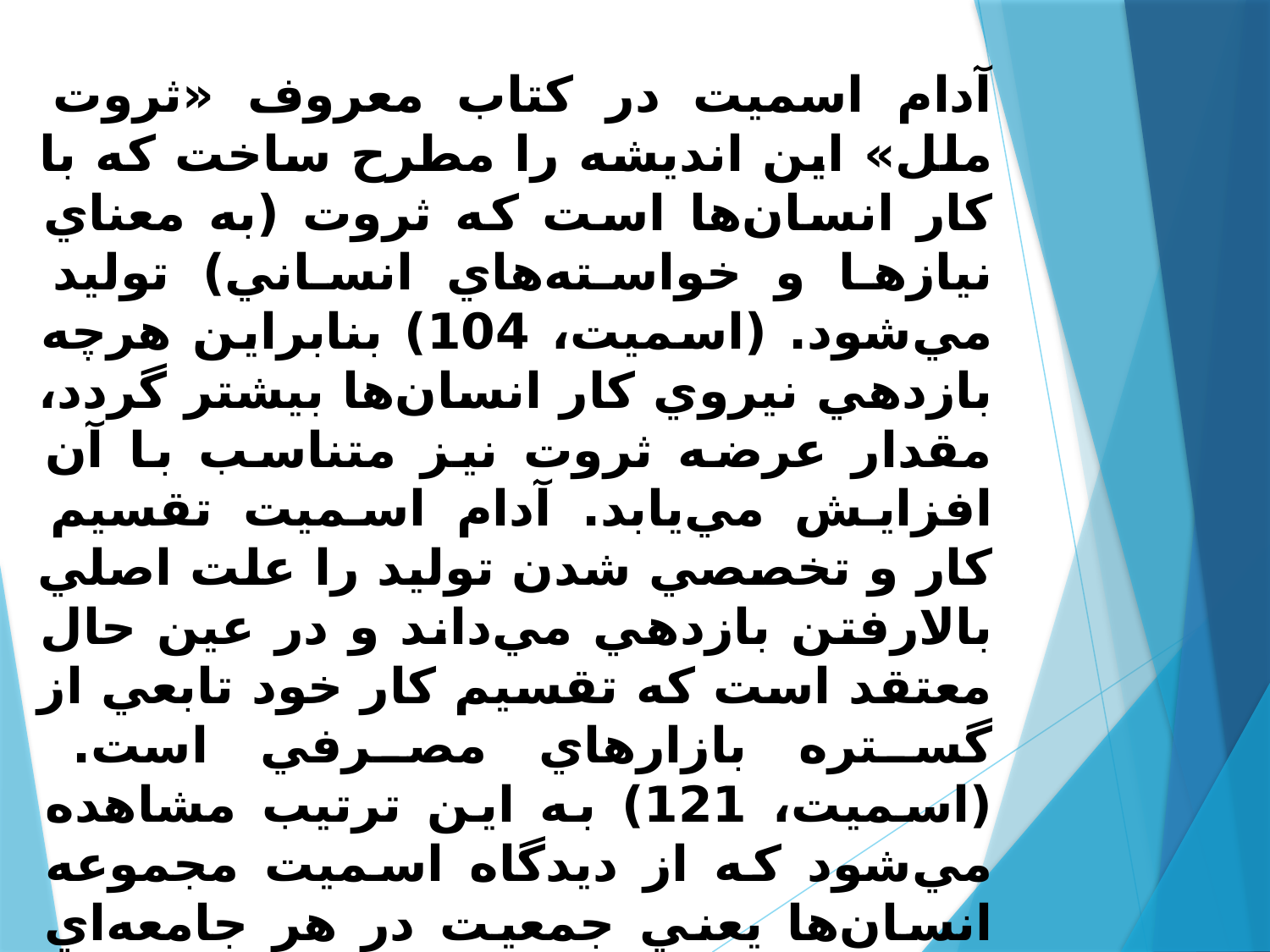

آدام اسميت در كتاب معروف «ثروت ملل» اين انديشه را مطرح ساخت كه با كار انسان‌ها است كه ثروت (به معناي نياز‌ها و خواسته‌هاي انساني) توليد مي‌شود. (اسميت، 104) بنابراين هرچه بازدهي نيروي كار انسان‌ها بيشتر گردد، مقدار عرضه ثروت نيز متناسب با آن افزايش مي‌يابد. آدام اسميت تقسيم كار و تخصصي شدن توليد را علت اصلي بالارفتن بازدهي مي‌داند و در عين حال معتقد است كه تقسيم كار خود تابعي از گستره بازارهاي مصرفي است. (اسميت، 121) به اين ترتيب مشاهده مي‌شود كه از ديدگاه اسميت مجموعه انسان‌ها يعني جمعيت در هر جامعه‌اي علت فاعلي، علت غايي و نيز ابزار افزايش ثروت است. اين رويكرد خوشبينانه به جمعيت از همان آغاز معارضان قدرتمندي پيدا كرد.